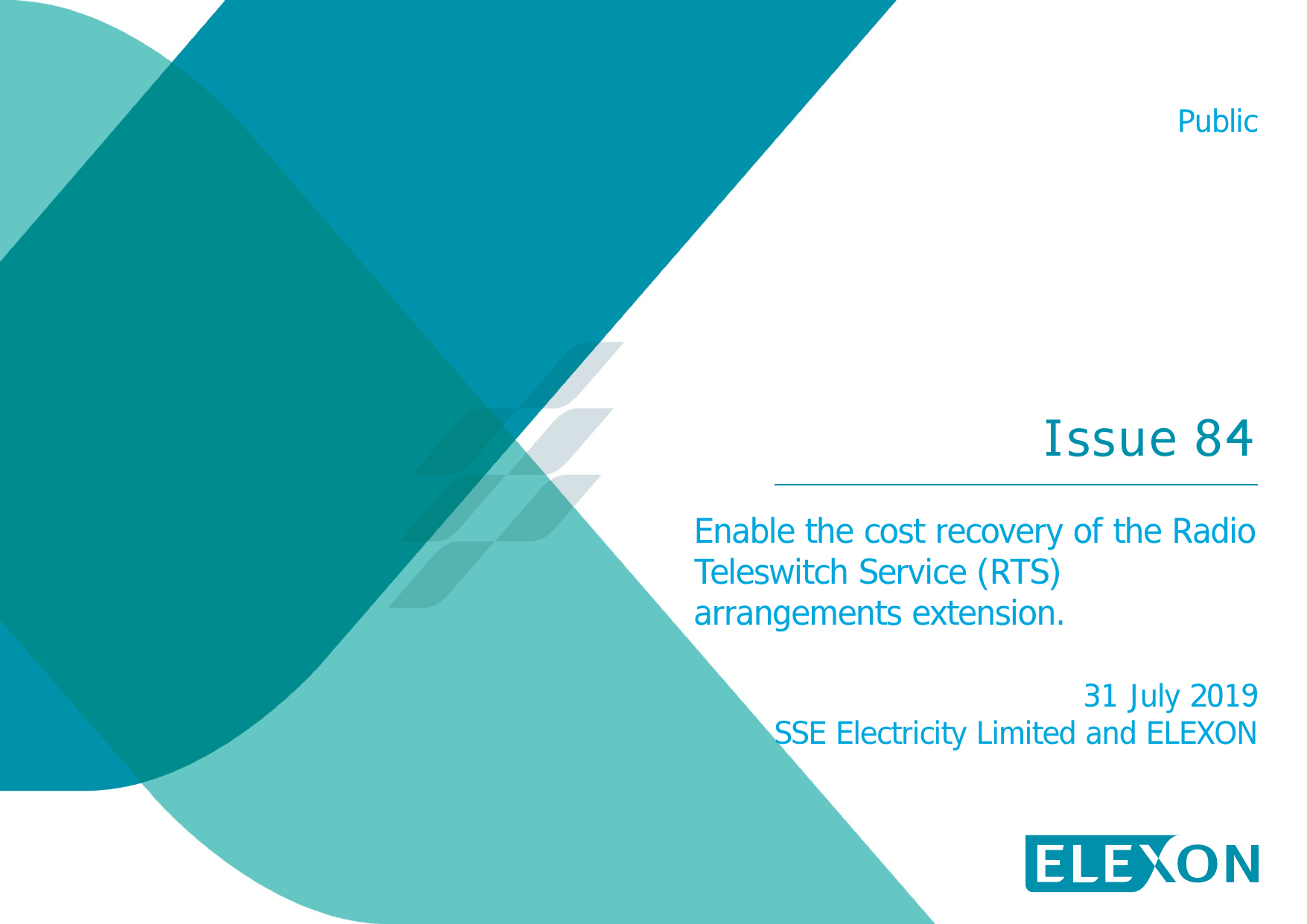

Public
# Issue 84
Enable the cost recovery of the Radio Teleswitch Service (RTS) arrangements extension.
31 July 2019
SSE Electricity Limited and ELEXON